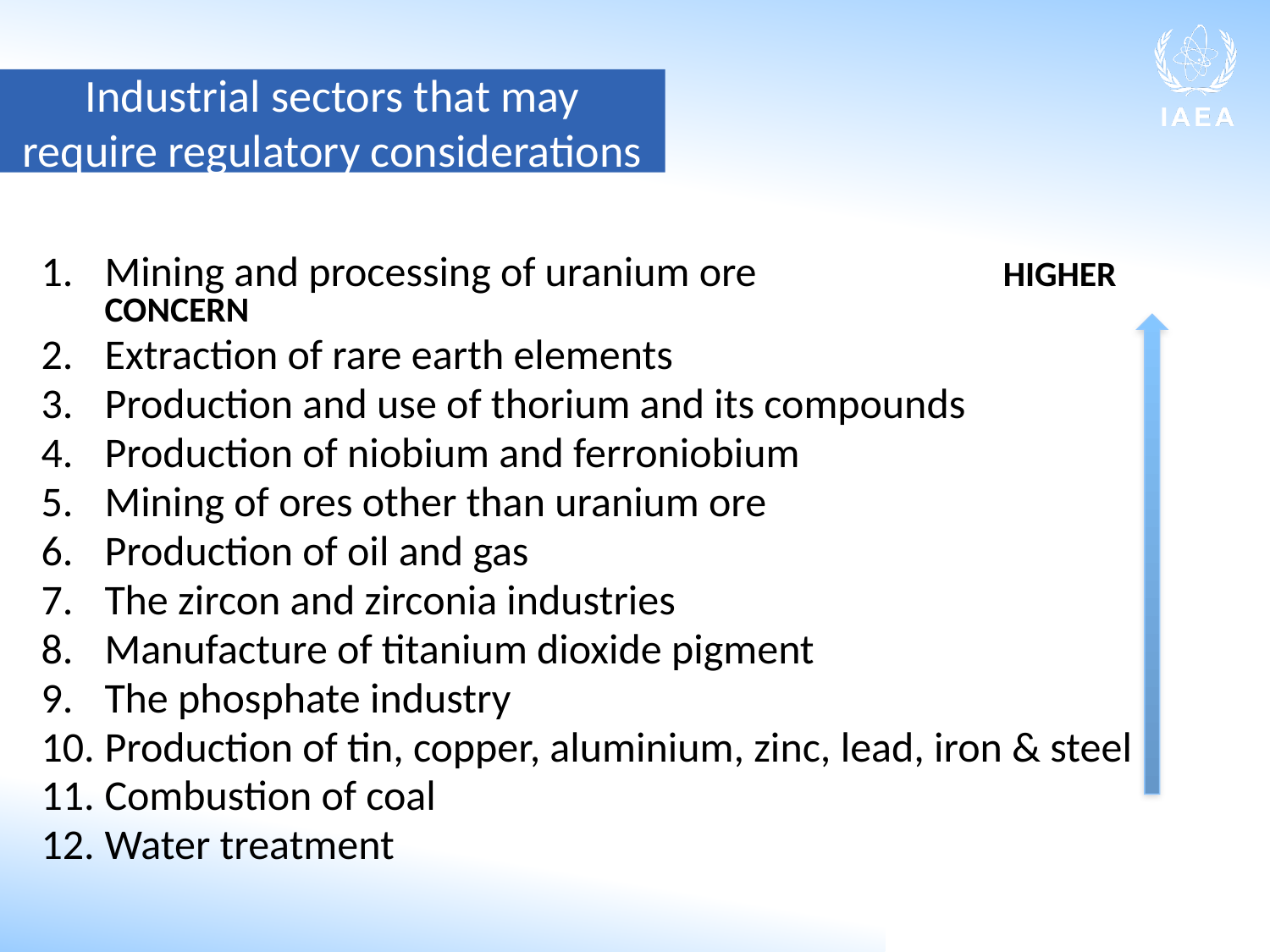

Industrial sectors that may require regulatory considerations
Mining and processing of uranium ore 		 HIGHER CONCERN
Extraction of rare earth elements
Production and use of thorium and its compounds
Production of niobium and ferroniobium
Mining of ores other than uranium ore
Production of oil and gas
The zircon and zirconia industries
Manufacture of titanium dioxide pigment
The phosphate industry
Production of tin, copper, aluminium, zinc, lead, iron & steel
Combustion of coal
Water treatment